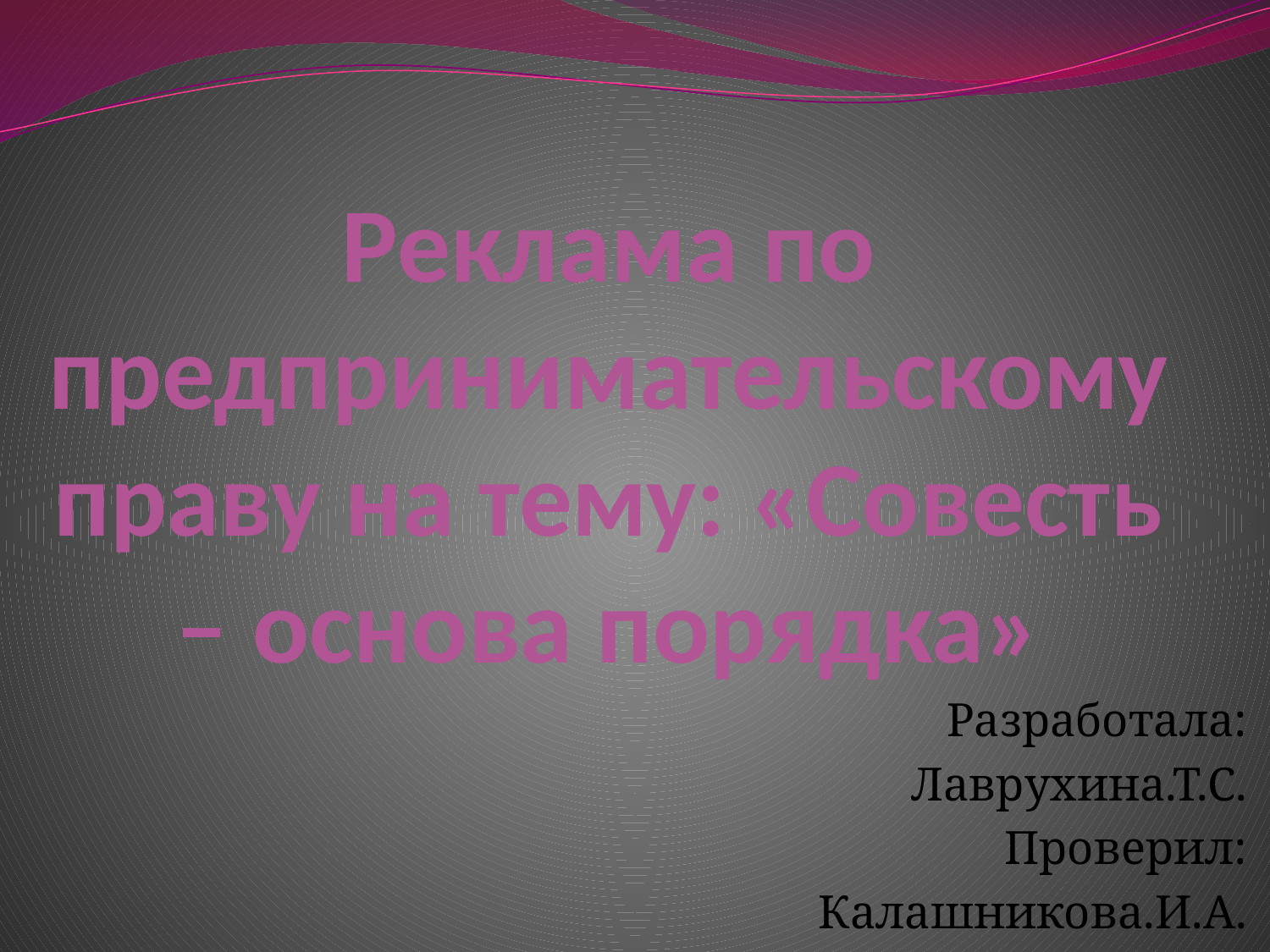

# Реклама по предпринимательскому праву на тему: «Совесть – основа порядка»
Разработала:
Лаврухина.Т.С.
Проверил:
Калашникова.И.А.